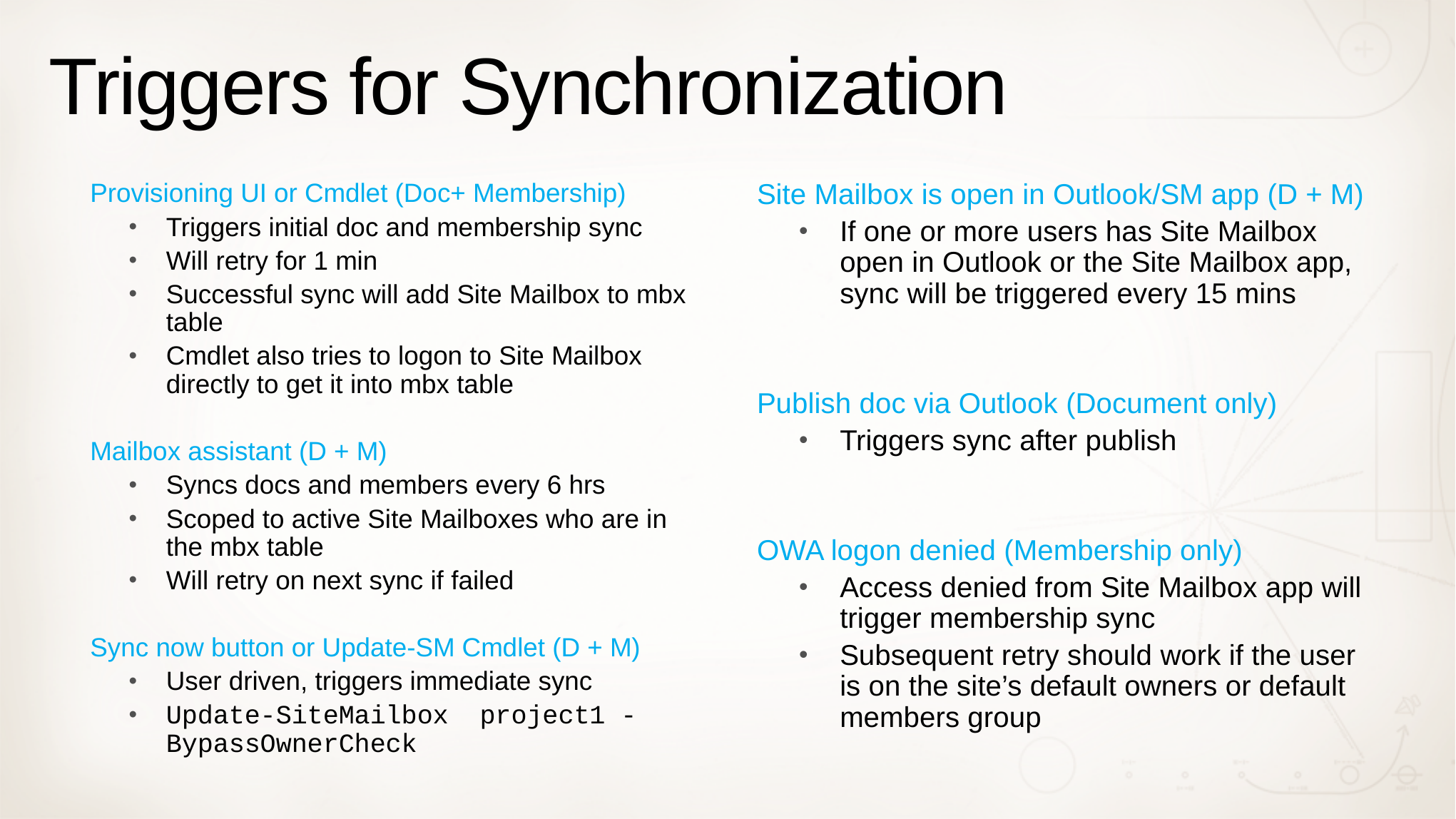

# Triggers for Synchronization
Provisioning UI or Cmdlet (Doc+ Membership)
Triggers initial doc and membership sync
Will retry for 1 min
Successful sync will add Site Mailbox to mbx table
Cmdlet also tries to logon to Site Mailbox directly to get it into mbx table

Mailbox assistant (D + M)
Syncs docs and members every 6 hrs
Scoped to active Site Mailboxes who are in the mbx table
Will retry on next sync if failed

Sync now button or Update-SM Cmdlet (D + M)
User driven, triggers immediate sync
Update-SiteMailbox  project1 -BypassOwnerCheck

Site Mailbox is open in Outlook/SM app (D + M)
If one or more users has Site Mailbox open in Outlook or the Site Mailbox app, sync will be triggered every 15 mins

Publish doc via Outlook (Document only)
Triggers sync after publish

OWA logon denied (Membership only)
Access denied from Site Mailbox app will trigger membership sync
Subsequent retry should work if the user is on the site’s default owners or default members group